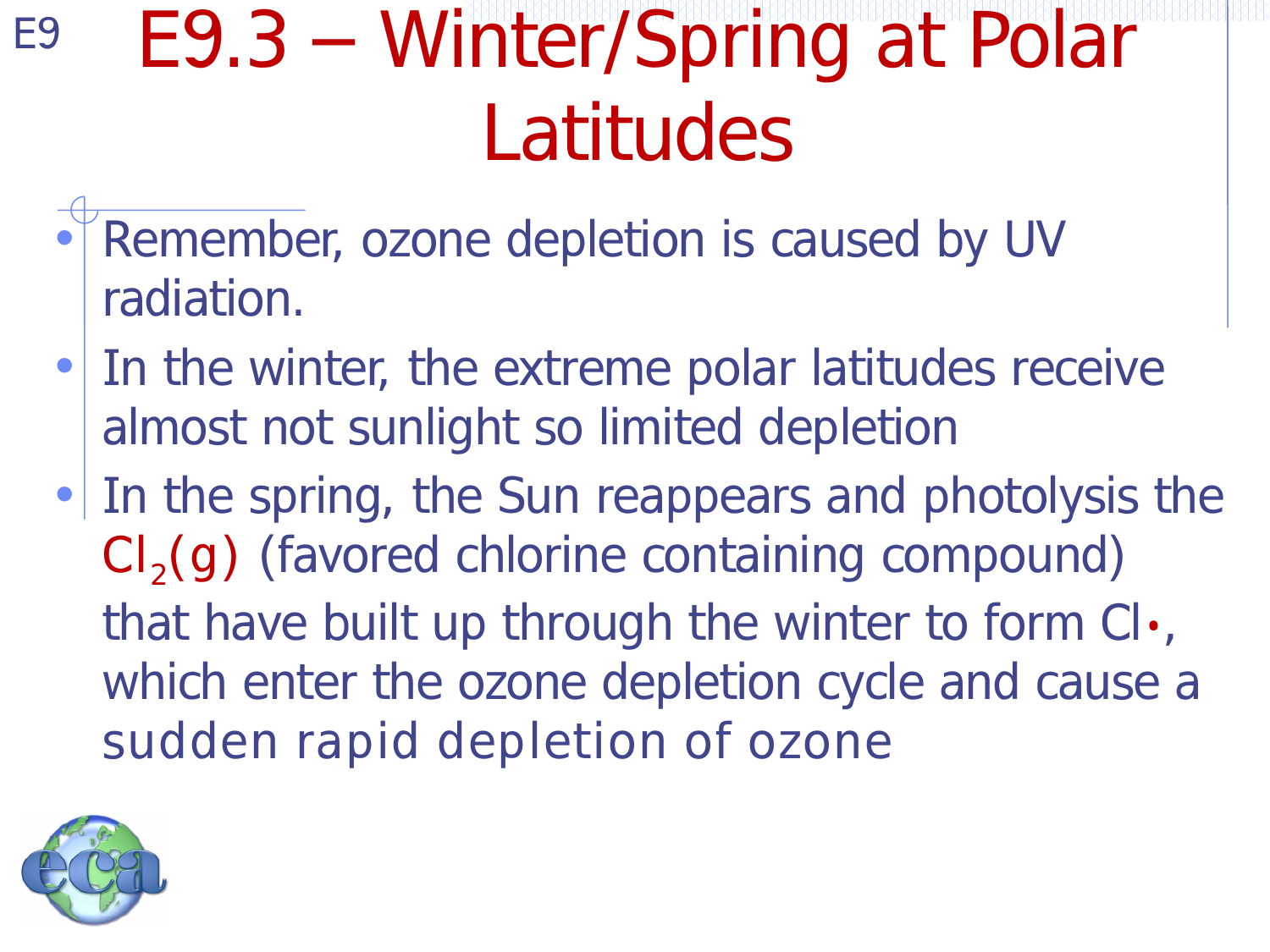

# E9.3 – Winter/Spring at Polar Latitudes
Remember, ozone depletion is caused by UV radiation.
In the winter, the extreme polar latitudes receive almost not sunlight so limited depletion
In the spring, the Sun reappears and photolysis the Cl2(g) (favored chlorine containing compound) that have built up through the winter to form Cl•, which enter the ozone depletion cycle and cause a sudden rapid depletion of ozone